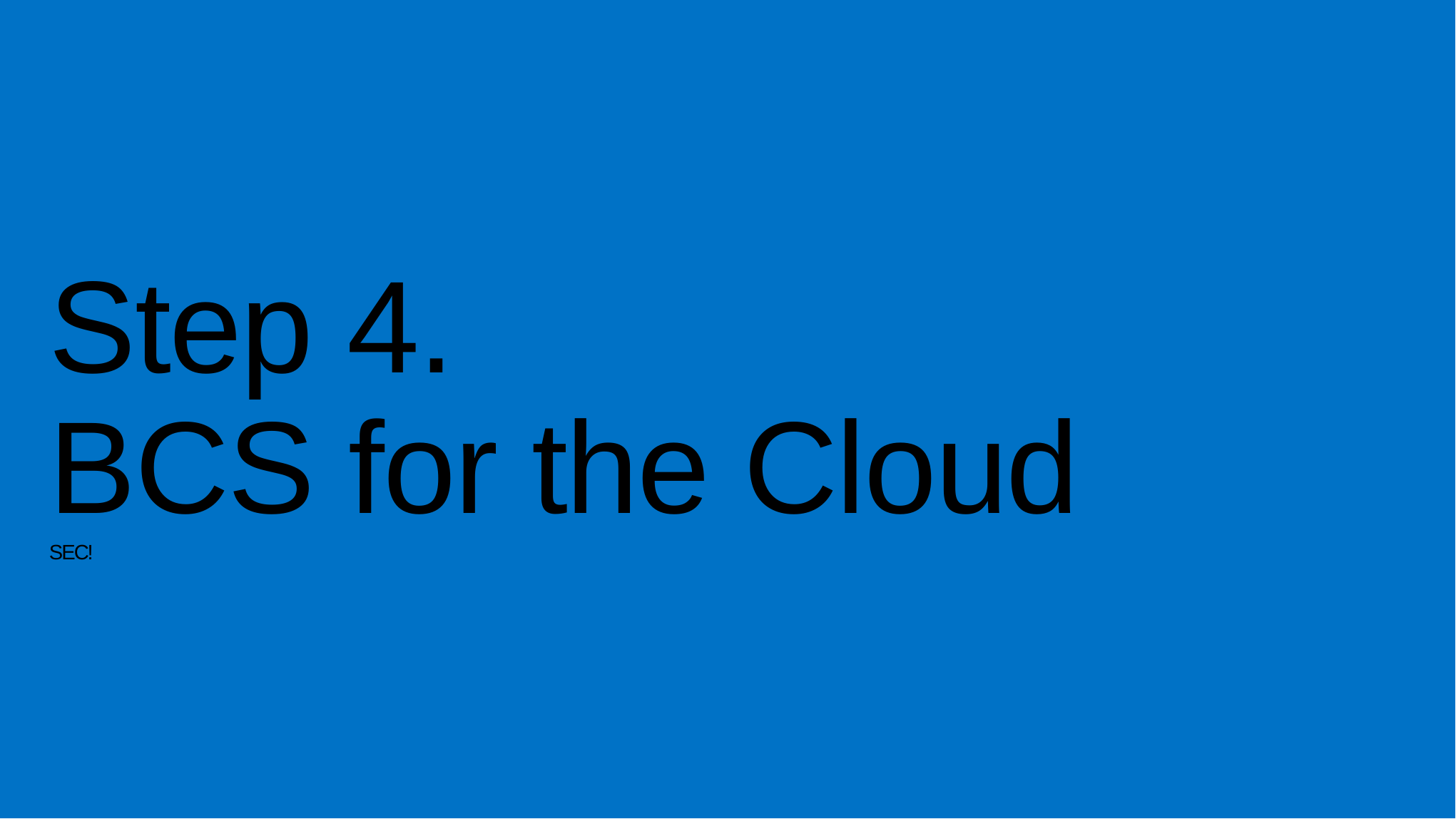

# Step 4. BCS for the Cloud SEC!